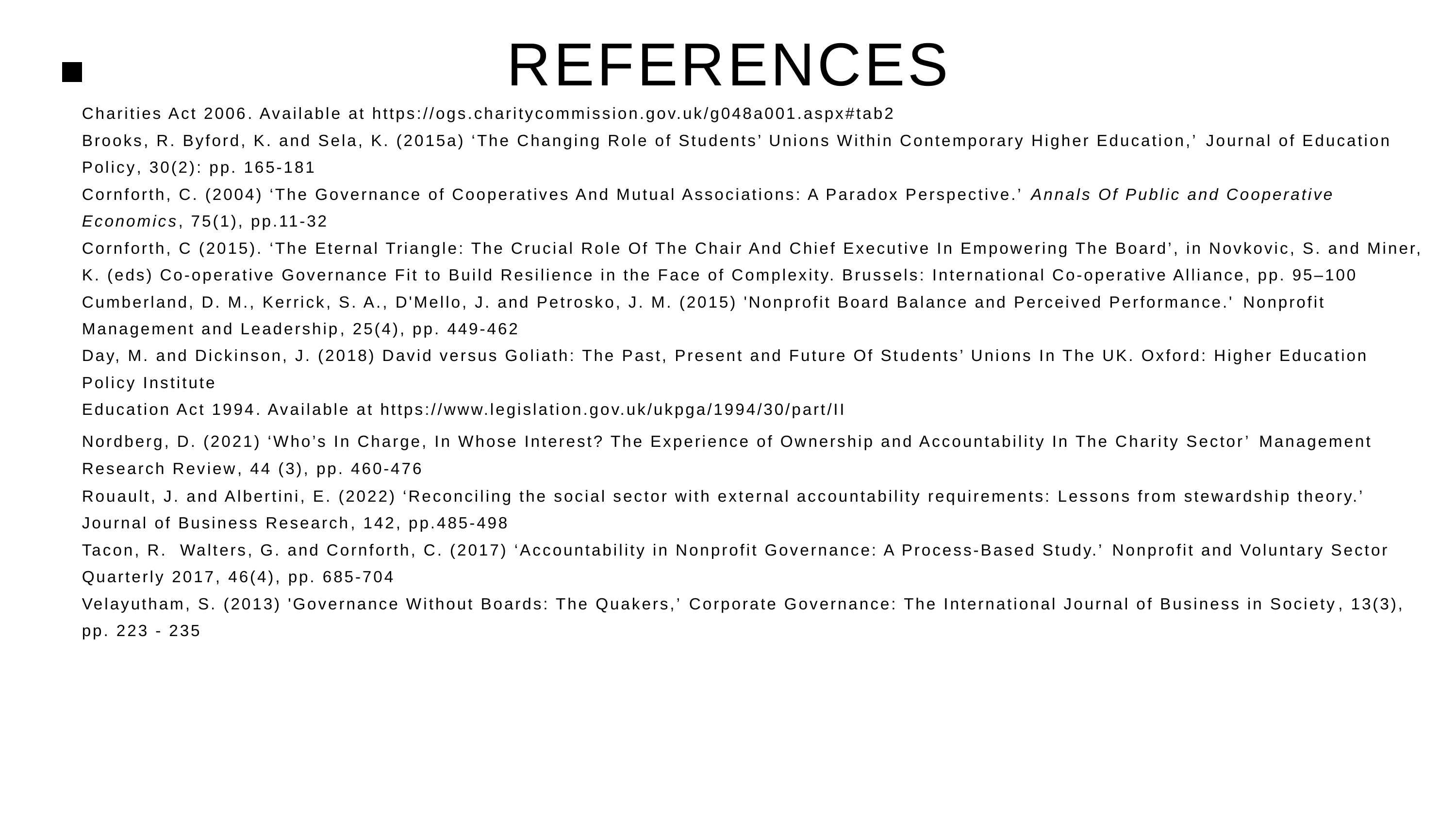

REFERENCES

Charities Act 2006. Available at https://ogs.charitycommission.gov.uk/g048a001.aspx#tab2
Brooks, R. Byford, K. and Sela, K. (2015a) ‘The Changing Role of Students’ Unions Within Contemporary Higher Education,’ Journal of Education Policy, 30(2): pp. 165-181
Cornforth, C. (2004) ‘The Governance of Cooperatives And Mutual Associations: A Paradox Perspective.’ Annals Of Public and Cooperative Economics, 75(1), pp.11-32
Cornforth, C (2015). ‘The Eternal Triangle: The Crucial Role Of The Chair And Chief Executive In Empowering The Board’, in Novkovic, S. and Miner, K. (eds) Co-operative Governance Fit to Build Resilience in the Face of Complexity. Brussels: International Co-operative Alliance, pp. 95–100
Cumberland, D. M., Kerrick, S. A., D'Mello, J. and Petrosko, J. M. (2015) 'Nonprofit Board Balance and Perceived Performance.' Nonprofit Management and Leadership, 25(4), pp. 449-462
Day, M. and Dickinson, J. (2018) David versus Goliath: The Past, Present and Future Of Students’ Unions In The UK. Oxford: Higher Education Policy Institute
Education Act 1994. Available at https://www.legislation.gov.uk/ukpga/1994/30/part/II
Nordberg, D. (2021) ‘Who’s In Charge, In Whose Interest? The Experience of Ownership and Accountability In The Charity Sector’ Management Research Review, 44 (3), pp. 460-476
Rouault, J. and Albertini, E. (2022) ‘Reconciling the social sector with external accountability requirements: Lessons from stewardship theory.’ Journal of Business Research, 142, pp.485-498
Tacon, R.  Walters, G. and Cornforth, C. (2017) ‘Accountability in Nonprofit Governance: A Process-Based Study.’ Nonprofit and Voluntary Sector Quarterly 2017, 46(4), pp. 685-704
Velayutham, S. (2013) 'Governance Without Boards: The Quakers,’ Corporate Governance: The International Journal of Business in Society, 13(3), pp. 223 - 235